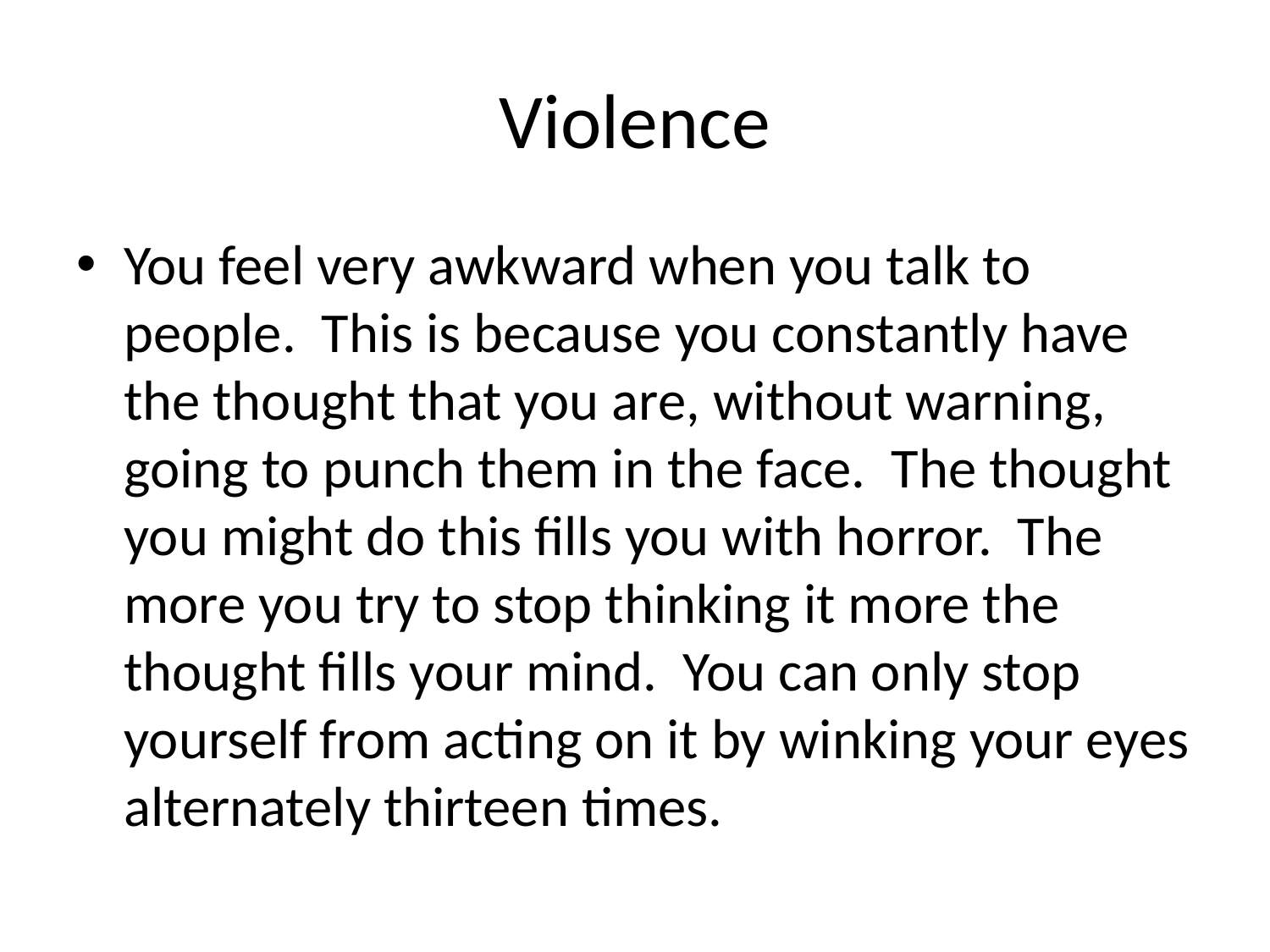

# Violence
You feel very awkward when you talk to people.  This is because you constantly have the thought that you are, without warning, going to punch them in the face.  The thought you might do this fills you with horror.  The more you try to stop thinking it more the thought fills your mind.  You can only stop yourself from acting on it by winking your eyes alternately thirteen times.